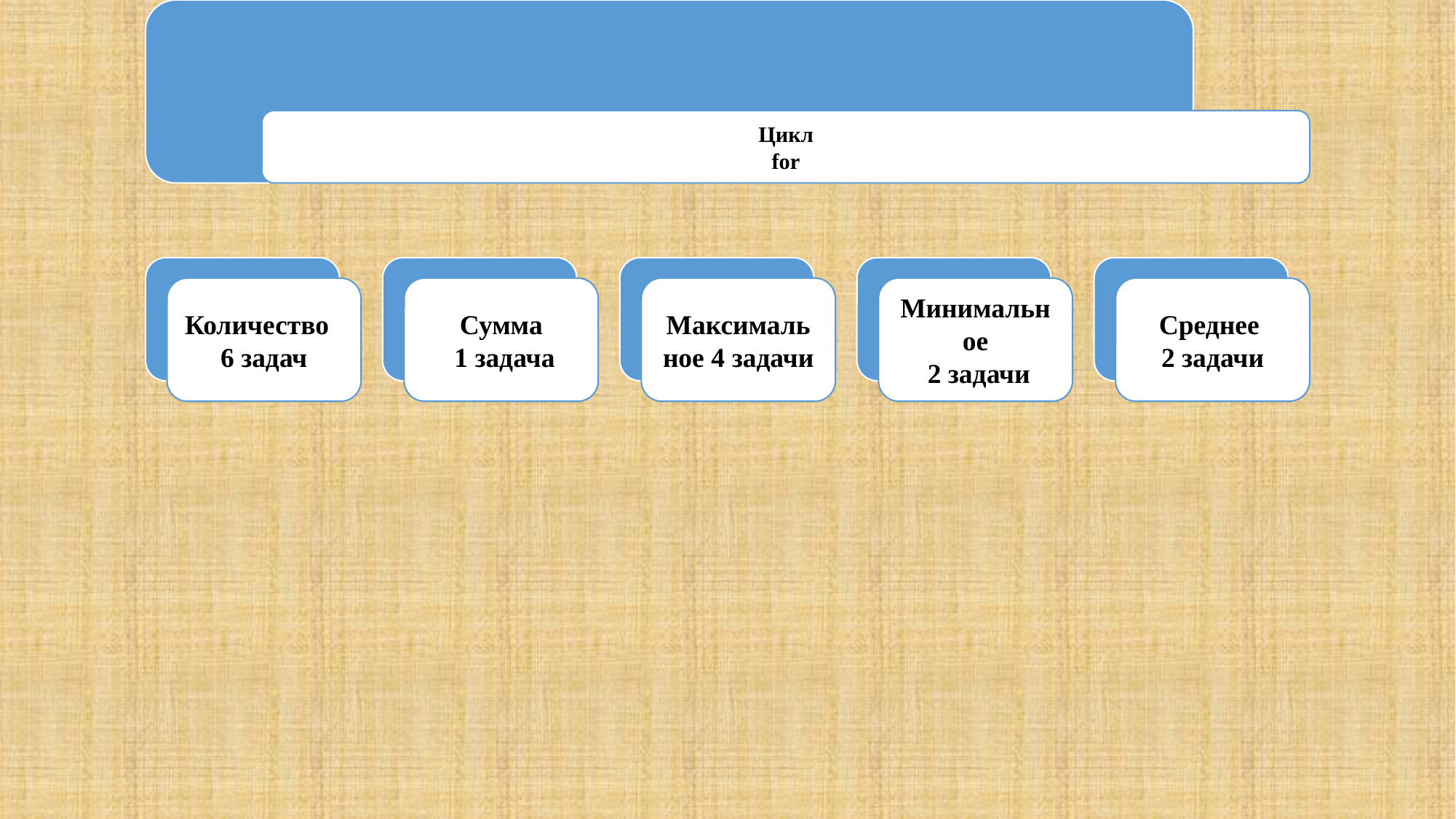

Цикл
for
Количество
6 задач
Сумма
 1 задача
Максимальное 4 задачи
Минимальное
 2 задачи
Среднее
2 задачи